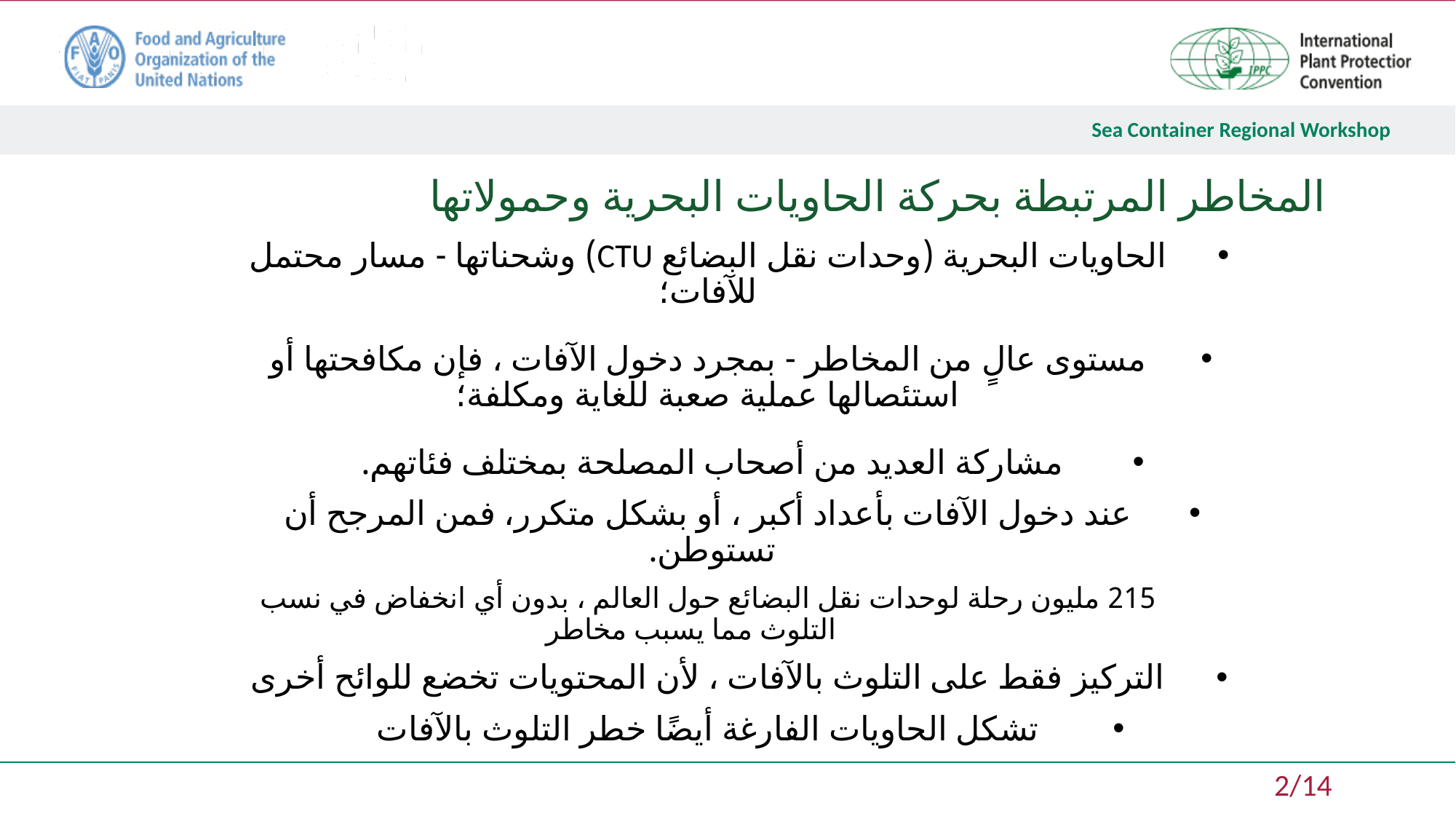

المخاطر المرتبطة بحركة الحاويات البحرية وحمولاتها
الحاويات البحرية (وحدات نقل البضائع CTU) وشحناتها - مسار محتمل للآفات؛

مستوى عالٍ من المخاطر - بمجرد دخول الآفات ، فإن مكافحتها أو استئصالها عملية صعبة للغاية ومكلفة؛

مشاركة العديد من أصحاب المصلحة بمختلف فئاتهم.
عند دخول الآفات بأعداد أكبر ، أو بشكل متكرر، فمن المرجح أن تستوطن.
215 مليون رحلة لوحدات نقل البضائع حول العالم ، بدون أي انخفاض في نسب التلوث مما يسبب مخاطر
التركيز فقط على التلوث بالآفات ، لأن المحتويات تخضع للوائح أخرى
تشكل الحاويات الفارغة أيضًا خطر التلوث بالآفات